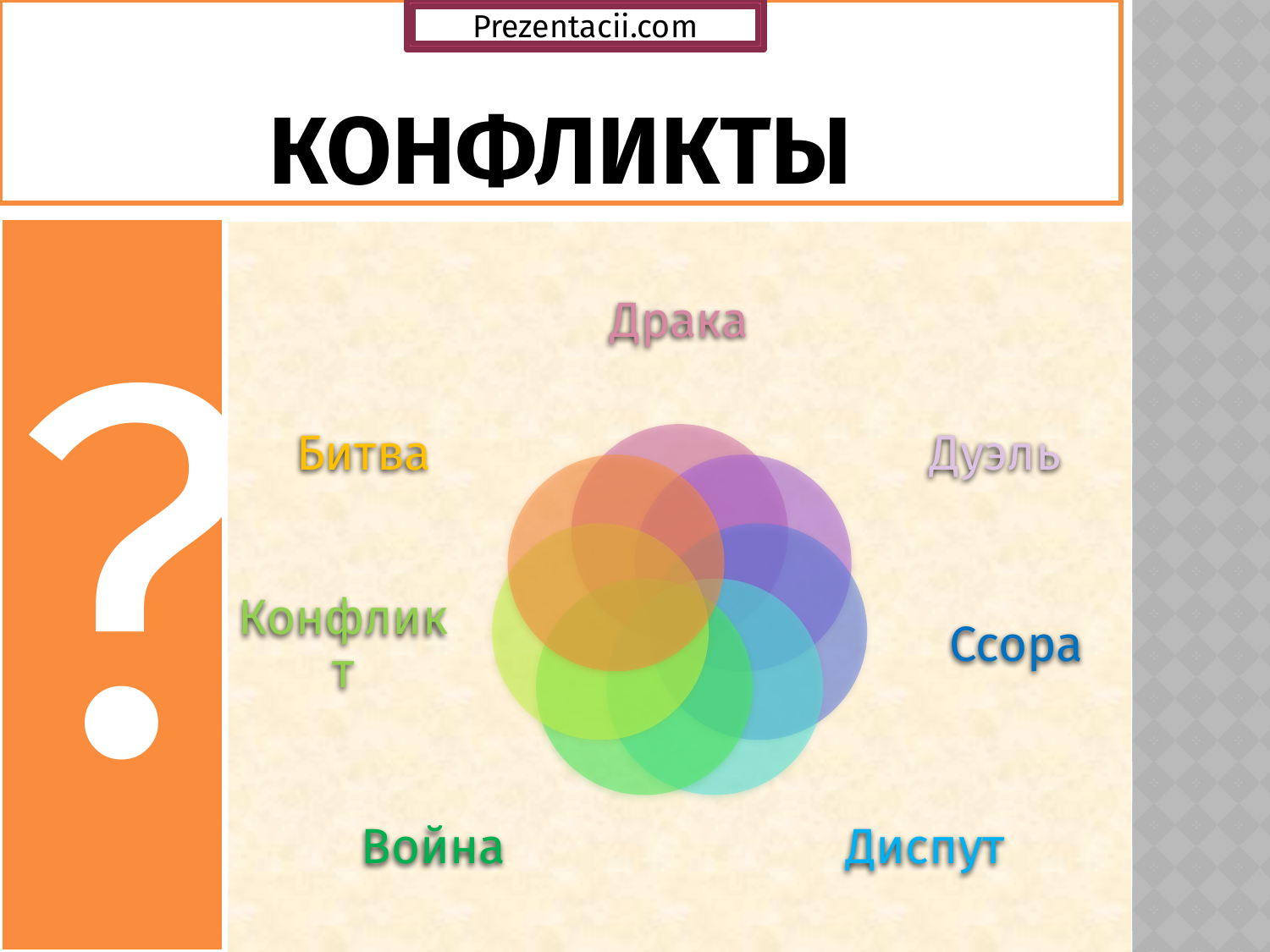

# Конфликты
Prezentacii.com
?
Драка
Дуэль
Ссора
Диспут
Война
Конфликт
Битва